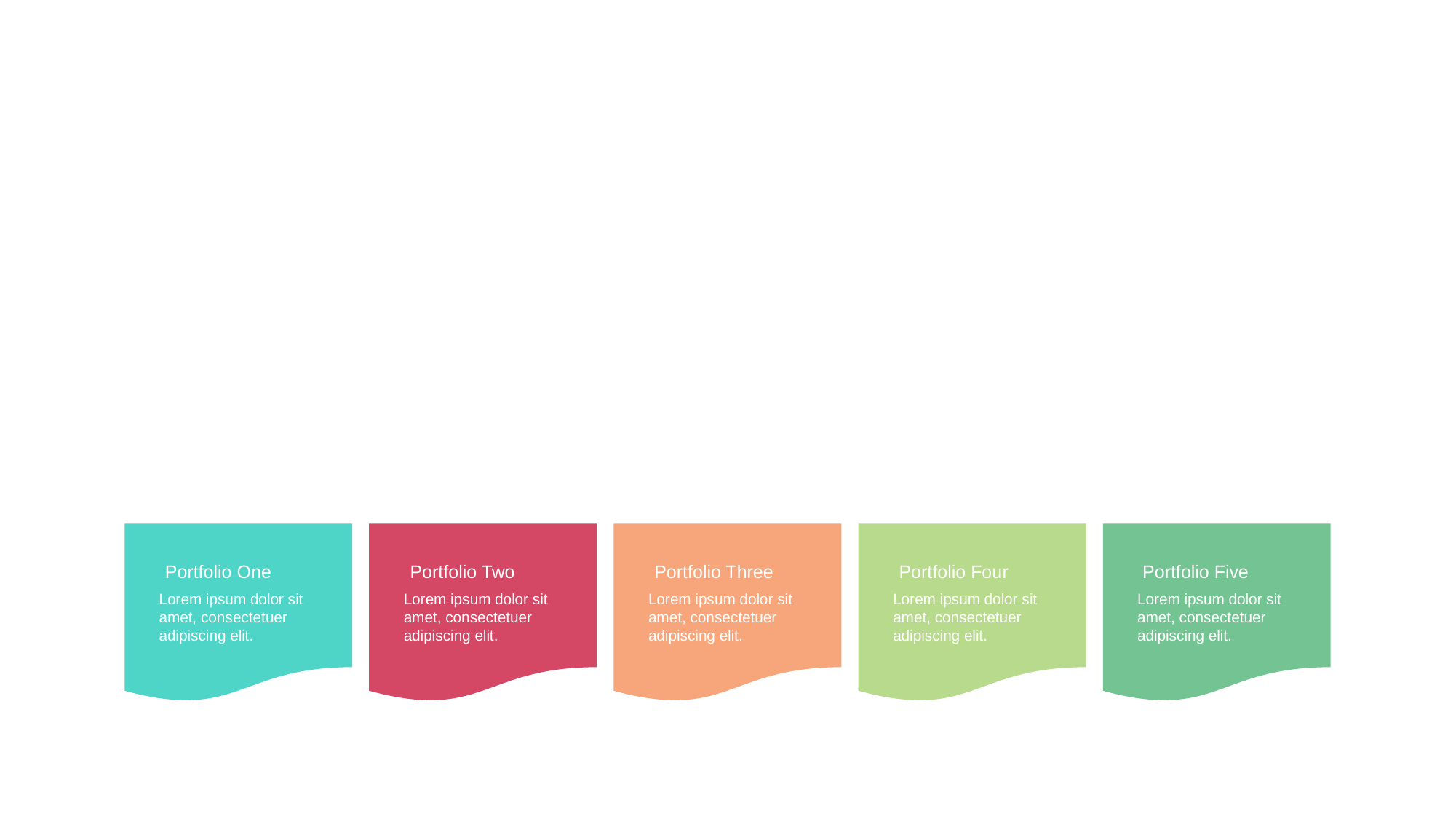

Portfolio One
Lorem ipsum dolor sit amet, consectetuer adipiscing elit.
Portfolio Two
Lorem ipsum dolor sit amet, consectetuer adipiscing elit.
Portfolio Three
Lorem ipsum dolor sit amet, consectetuer adipiscing elit.
Portfolio Four
Lorem ipsum dolor sit amet, consectetuer adipiscing elit.
Portfolio Five
Lorem ipsum dolor sit amet, consectetuer adipiscing elit.